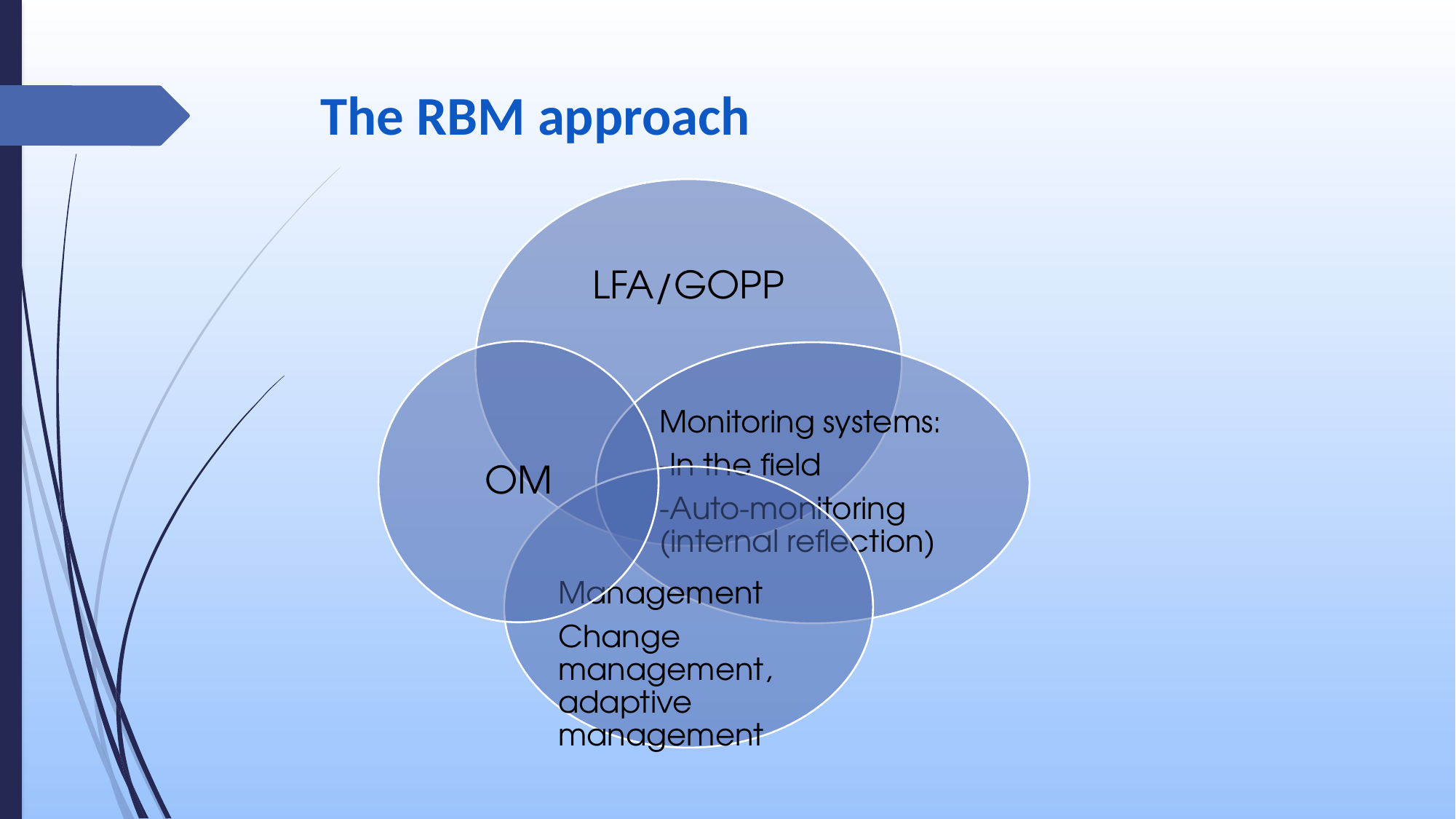

# The RBM approach
LFA/GOPP
Monitoring systems:
-In the field
-Auto-monitoring (internal reflection)
Management
Change management, adaptive management
OM